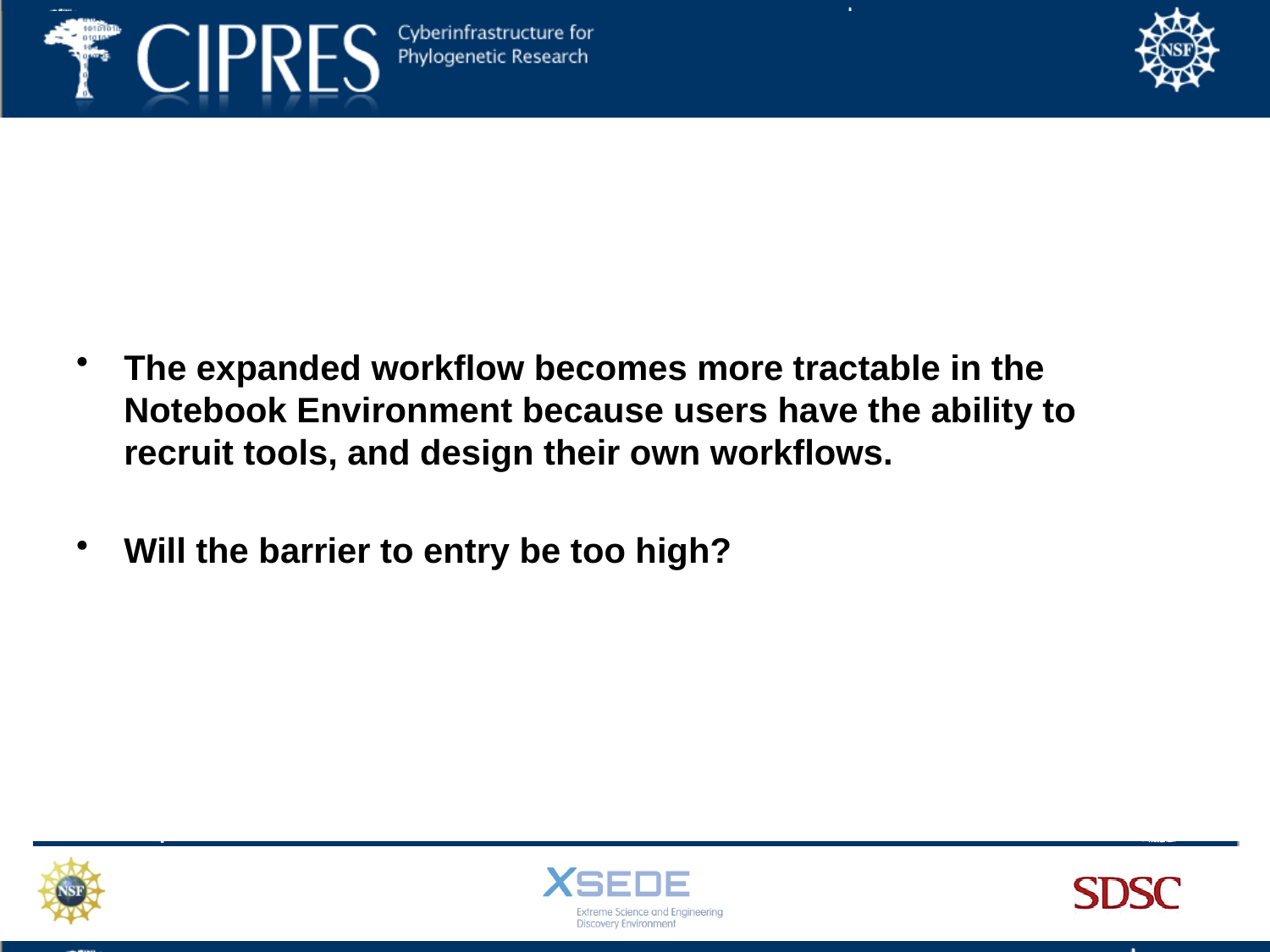

#
The expanded workflow becomes more tractable in the Notebook Environment because users have the ability to recruit tools, and design their own workflows.

Will the barrier to entry be too high?